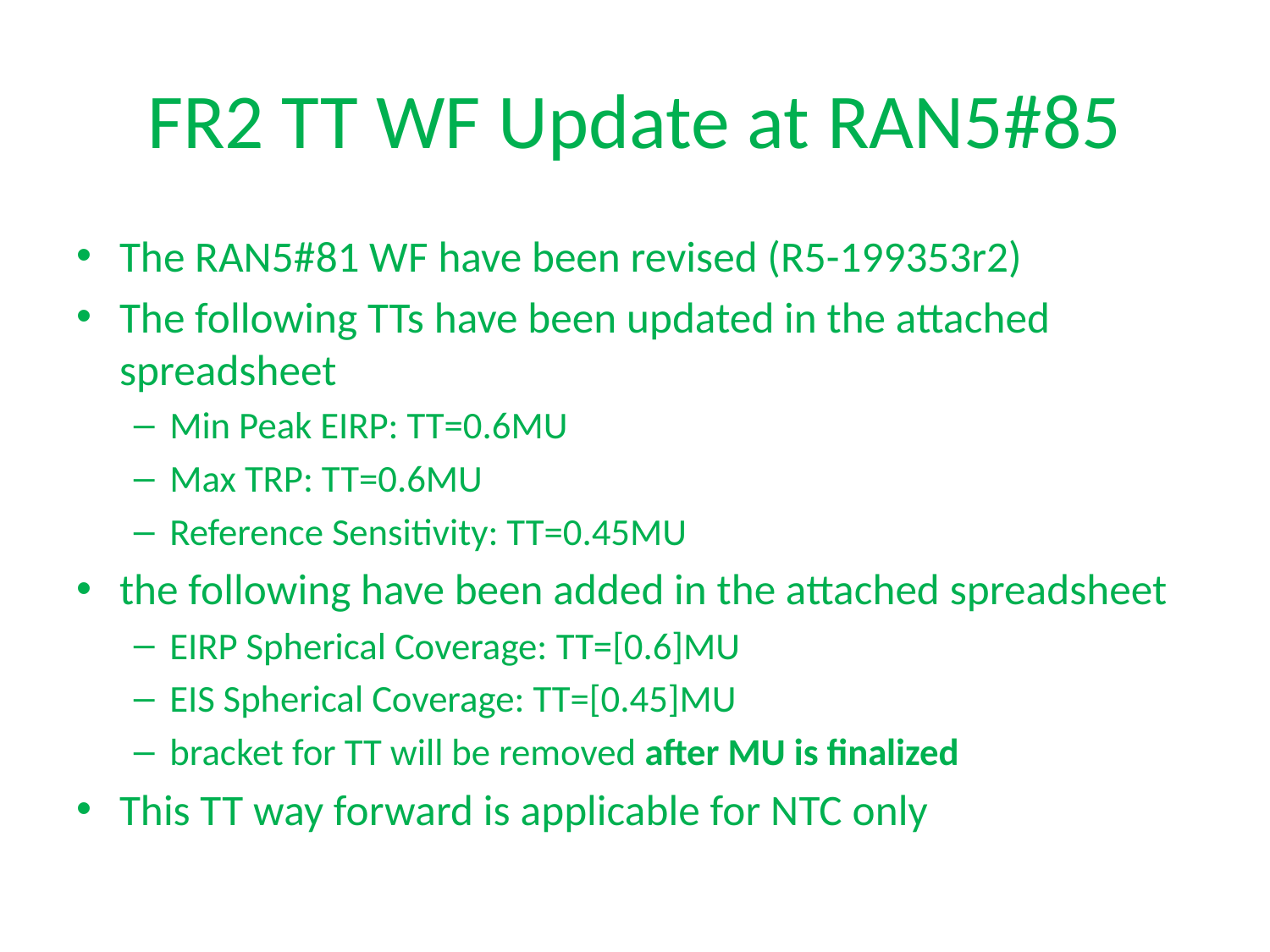

# FR2 TT WF Update at RAN5#85
The RAN5#81 WF have been revised (R5-199353r2)
The following TTs have been updated in the attached spreadsheet
Min Peak EIRP: TT=0.6MU
Max TRP: TT=0.6MU
Reference Sensitivity: TT=0.45MU
the following have been added in the attached spreadsheet
EIRP Spherical Coverage: TT=[0.6]MU
EIS Spherical Coverage: TT=[0.45]MU
bracket for TT will be removed after MU is finalized
This TT way forward is applicable for NTC only